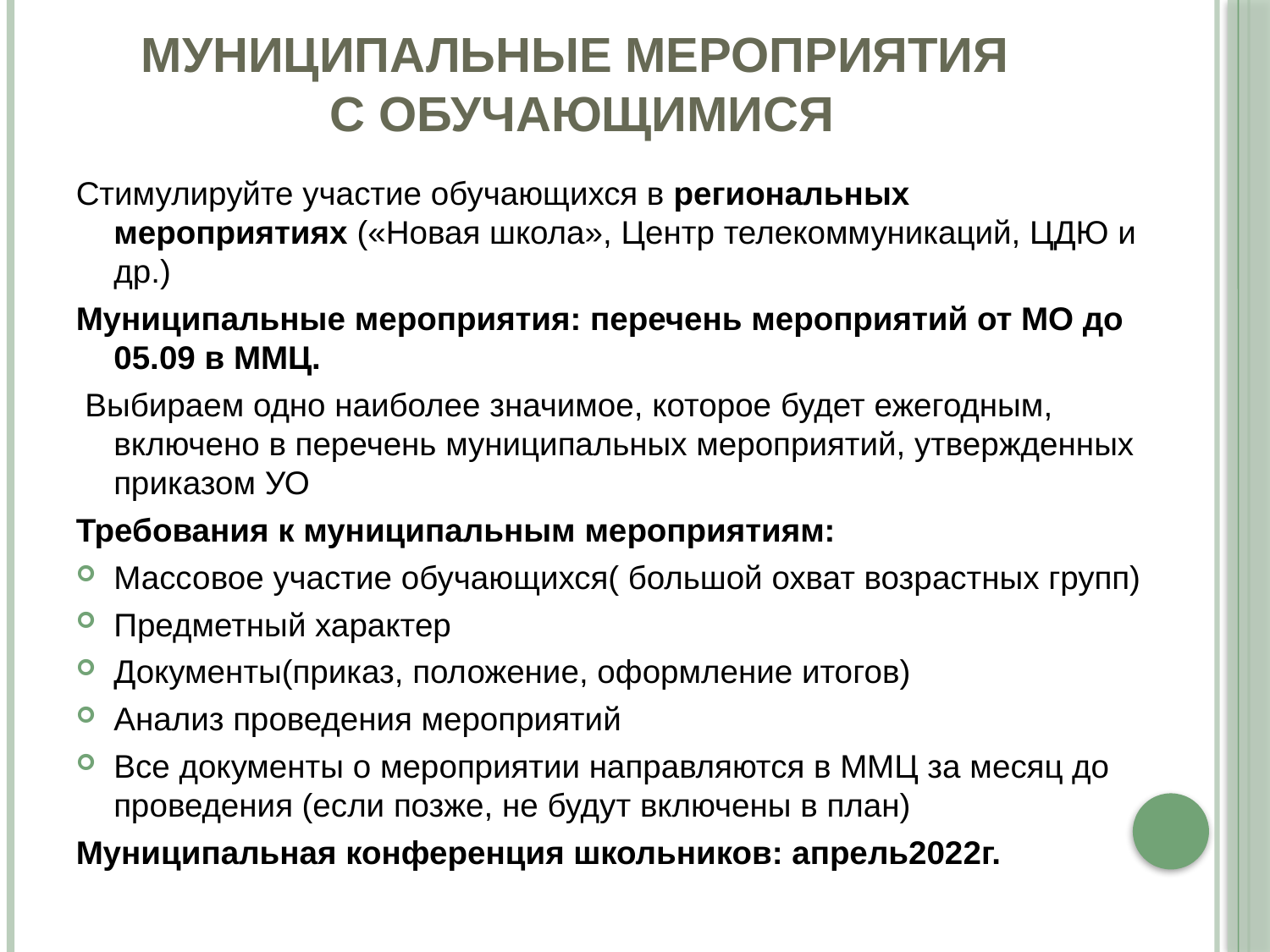

# Муниципальные мероприятия С ОБУЧАЮЩИМИСЯ
Стимулируйте участие обучающихся в региональных мероприятиях («Новая школа», Центр телекоммуникаций, ЦДЮ и др.)
Муниципальные мероприятия: перечень мероприятий от МО до 05.09 в ММЦ.
 Выбираем одно наиболее значимое, которое будет ежегодным, включено в перечень муниципальных мероприятий, утвержденных приказом УО
Требования к муниципальным мероприятиям:
Массовое участие обучающихся( большой охват возрастных групп)
Предметный характер
Документы(приказ, положение, оформление итогов)
Анализ проведения мероприятий
Все документы о мероприятии направляются в ММЦ за месяц до проведения (если позже, не будут включены в план)
Муниципальная конференция школьников: апрель2022г.